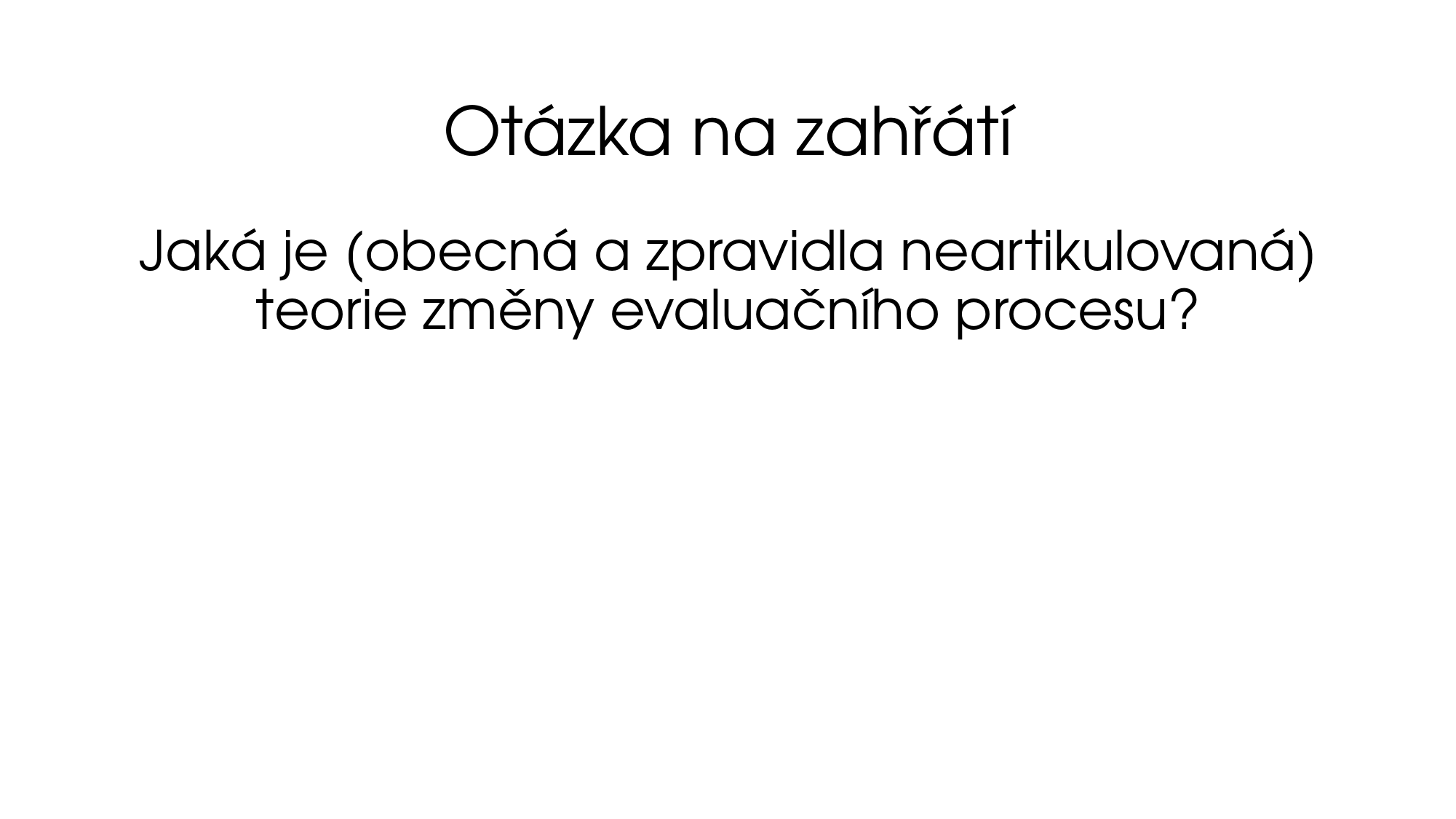

# Otázka na zahřátí
Jaká je (obecná a zpravidla neartikulovaná) teorie změny evaluačního procesu?